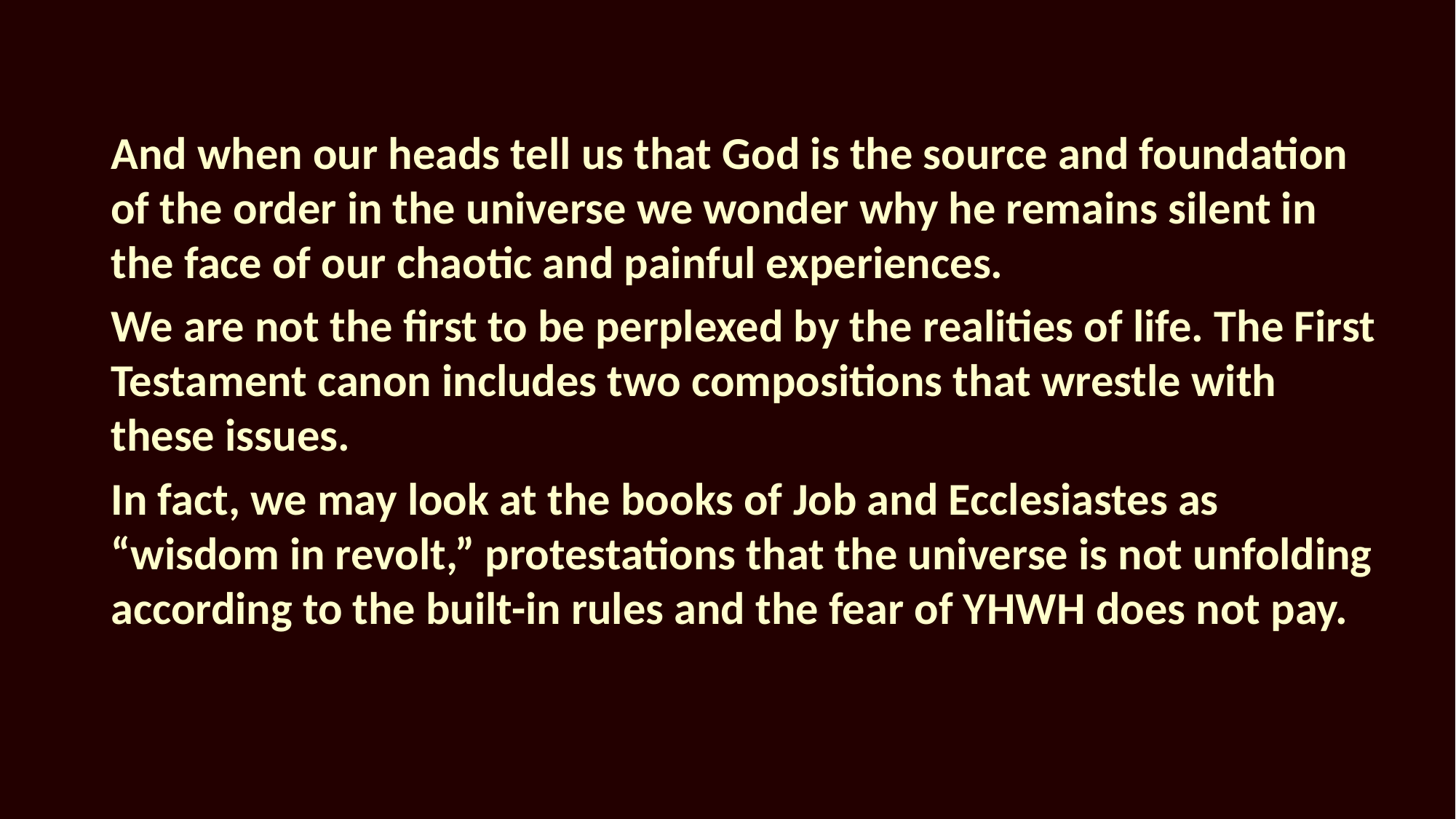

And when our heads tell us that God is the source and foundation of the order in the universe we wonder why he remains silent in the face of our chaotic and painful experiences.
We are not the first to be perplexed by the realities of life. The First Testament canon includes two compositions that wrestle with these issues.
In fact, we may look at the books of Job and Ecclesiastes as “wisdom in revolt,” protestations that the universe is not unfolding according to the built-in rules and the fear of YHWH does not pay.